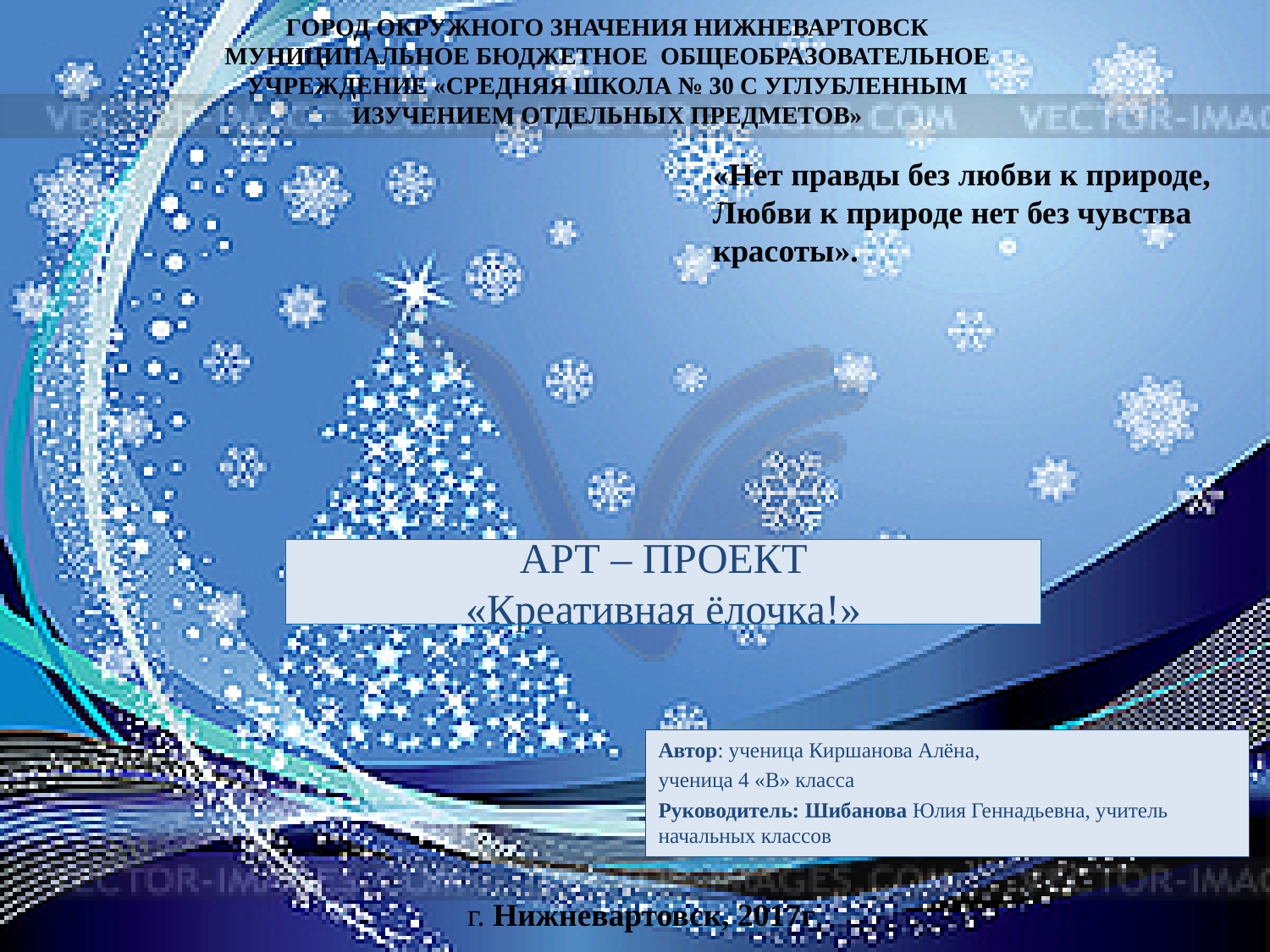

ГОРОД ОКРУЖНОГО ЗНАЧЕНИЯ НИЖНЕВАРТОВСК
МУНИЦИПАЛЬНОЕ Бюджетное  ОБЩЕОБРАЗОВАТЕЛЬНОЕ УЧРЕЖДЕНИЕ «СРЕДНЯЯ ШКОЛА № 30 С УГЛУБЛЕННЫМ ИЗУЧЕНИЕМ ОТДЕЛЬНЫХ ПРЕДМЕТОВ»

«Нет правды без любви к природе,
Любви к природе нет без чувства красоты».
# АРТ – ПРОЕКТ «Креативная ёлочка!»
Автор: ученица Киршанова Алёна,
ученица 4 «В» класса
Руководитель: Шибанова Юлия Геннадьевна, учитель начальных классов
г. Нижневартовск, 2017г.